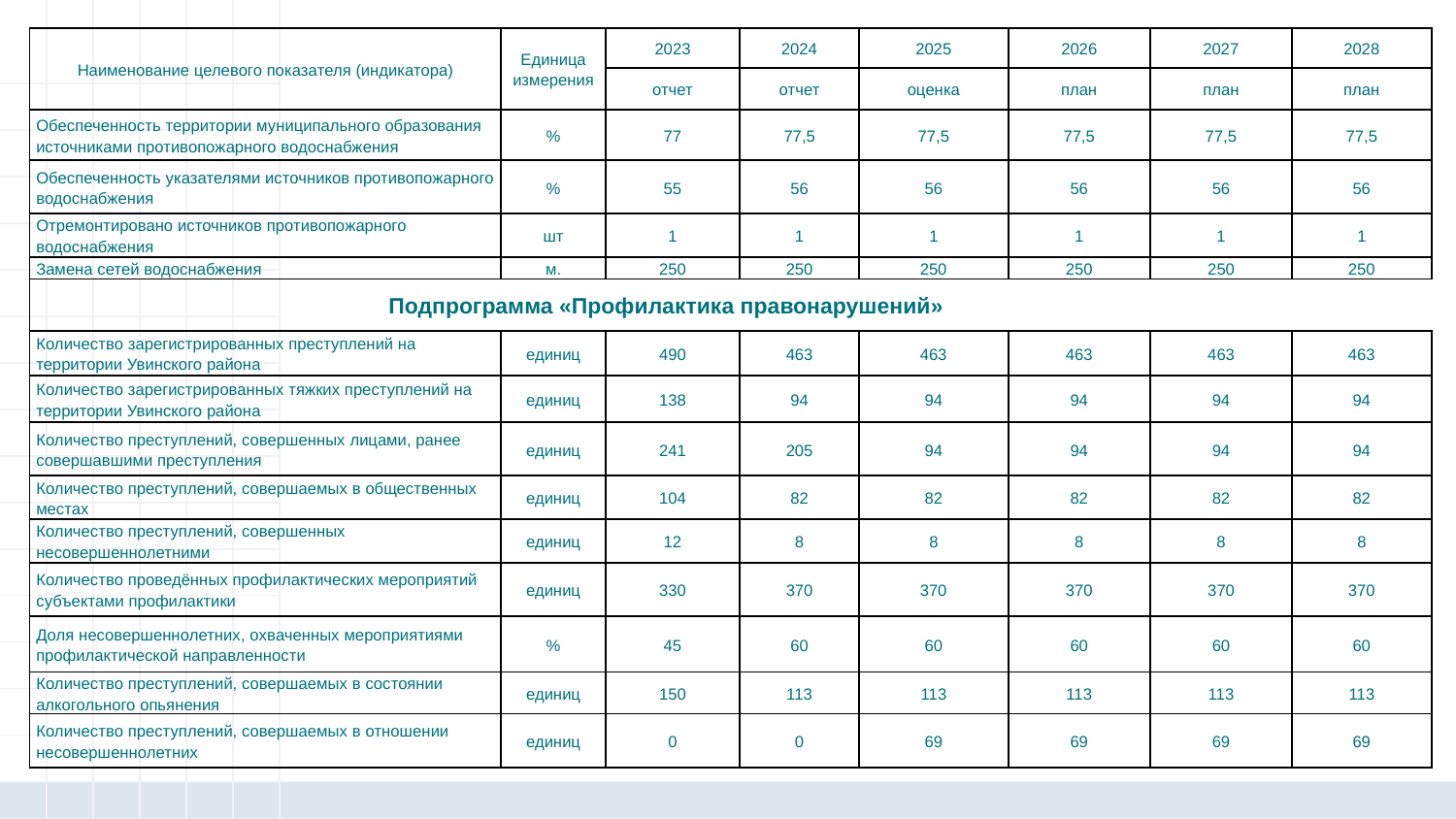

| Наименование целевого показателя (индикатора) | Единица измерения | 2023 | 2024 | 2025 | 2026 | 2027 | 2028 |
| --- | --- | --- | --- | --- | --- | --- | --- |
|  |  | отчет | отчет | оценка | план | план | план |
| Обеспеченность территории муниципального образования источниками противопожарного водоснабжения | % | 77 | 77,5 | 77,5 | 77,5 | 77,5 | 77,5 |
| Обеспеченность указателями источников противопожарного водоснабжения | % | 55 | 56 | 56 | 56 | 56 | 56 |
| Отремонтировано источников противопожарного водоснабжения | шт | 1 | 1 | 1 | 1 | 1 | 1 |
| Замена сетей водоснабжения | м. | 250 | 250 | 250 | 250 | 250 | 250 |
| Подпрограмма «Профилактика правонарушений» |  |  |  |  |  |  |  |
| Количество зарегистрированных преступлений на территории Увинского района | единиц | 490 | 463 | 463 | 463 | 463 | 463 |
| Количество зарегистрированных тяжких преступлений на территории Увинского района | единиц | 138 | 94 | 94 | 94 | 94 | 94 |
| Количество преступлений, совершенных лицами, ранее совершавшими преступления | единиц | 241 | 205 | 94 | 94 | 94 | 94 |
| Количество преступлений, совершаемых в общественных местах | единиц | 104 | 82 | 82 | 82 | 82 | 82 |
| Количество преступлений, совершенных несовершеннолетними | единиц | 12 | 8 | 8 | 8 | 8 | 8 |
| Количество проведённых профилактических мероприятий субъектами профилактики | единиц | 330 | 370 | 370 | 370 | 370 | 370 |
| Доля несовершеннолетних, охваченных мероприятиями профилактической направленности | % | 45 | 60 | 60 | 60 | 60 | 60 |
| Количество преступлений, совершаемых в состоянии алкогольного опьянения | единиц | 150 | 113 | 113 | 113 | 113 | 113 |
| Количество преступлений, совершаемых в отношении несовершеннолетних | единиц | 0 | 0 | 69 | 69 | 69 | 69 |